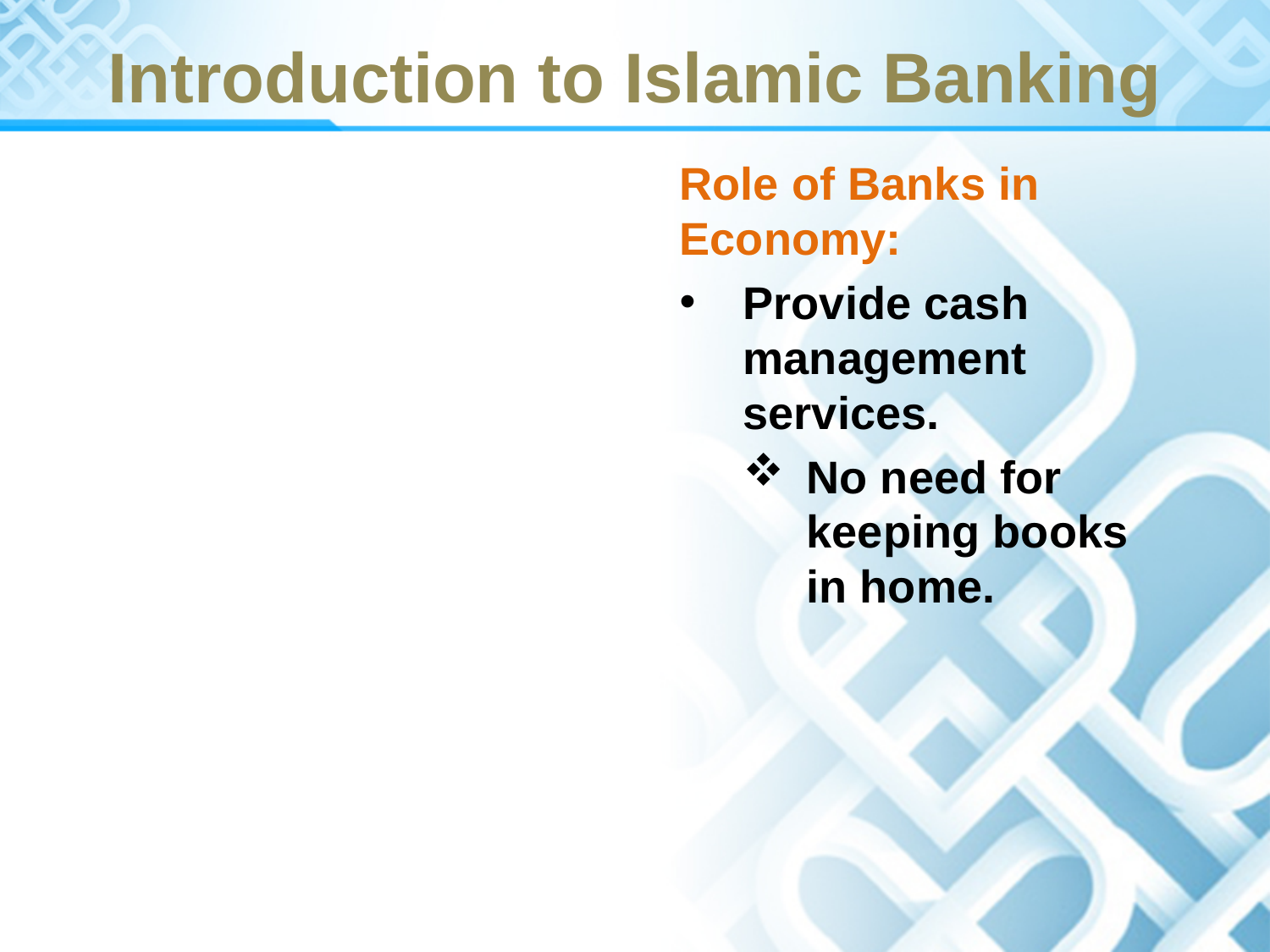

Introduction to Islamic Banking
Role of Banks in Economy:
Provide cash management services.
No need for keeping books in home.